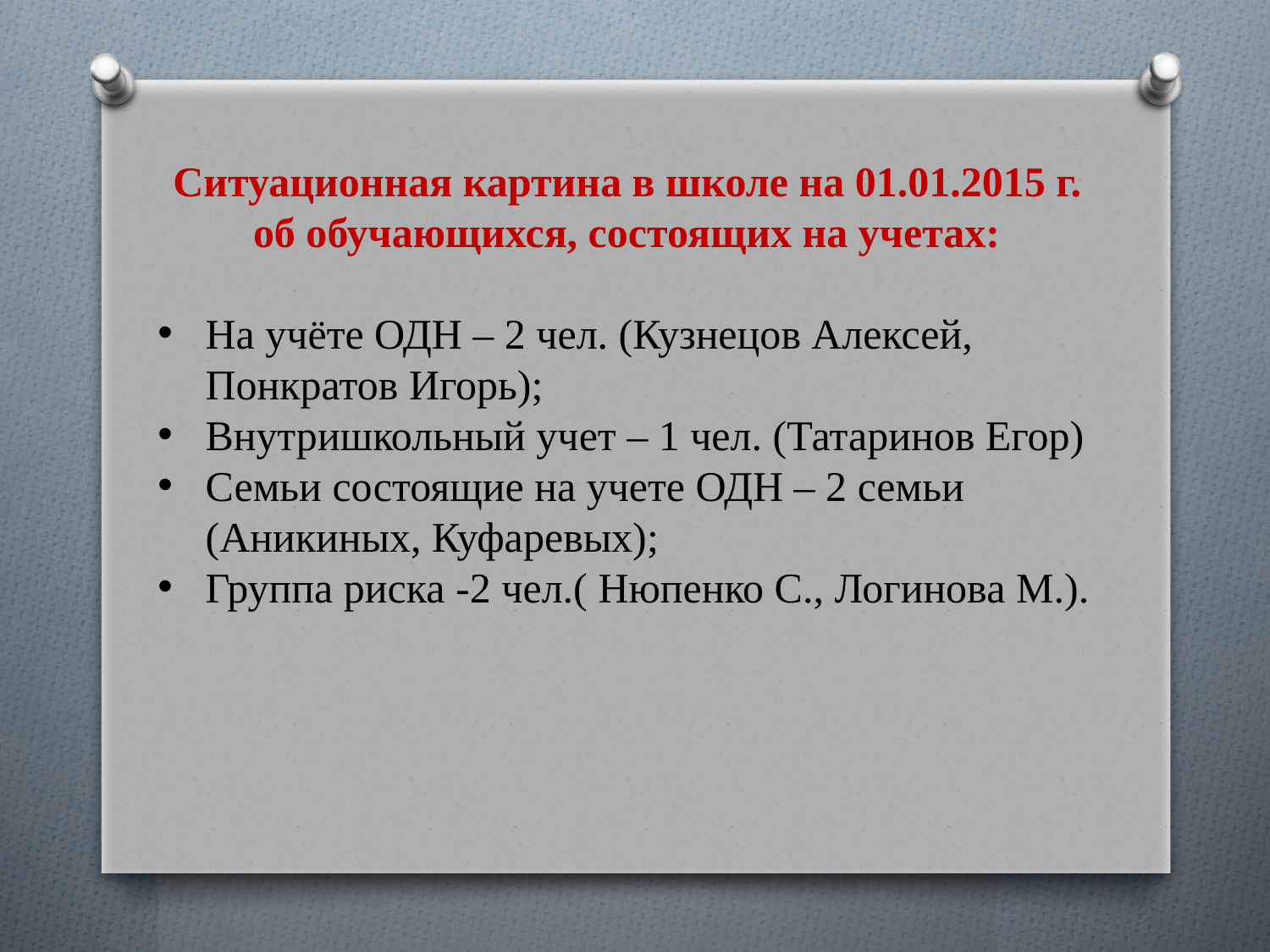

Ситуационная картина в школе на 01.01.2015 г. об обучающихся, состоящих на учетах:

На учёте ОДН – 2 чел. (Кузнецов Алексей, Понкратов Игорь);
Внутришкольный учет – 1 чел. (Татаринов Егор)
Семьи состоящие на учете ОДН – 2 семьи (Аникиных, Куфаревых);
Группа риска -2 чел.( Нюпенко С., Логинова М.).